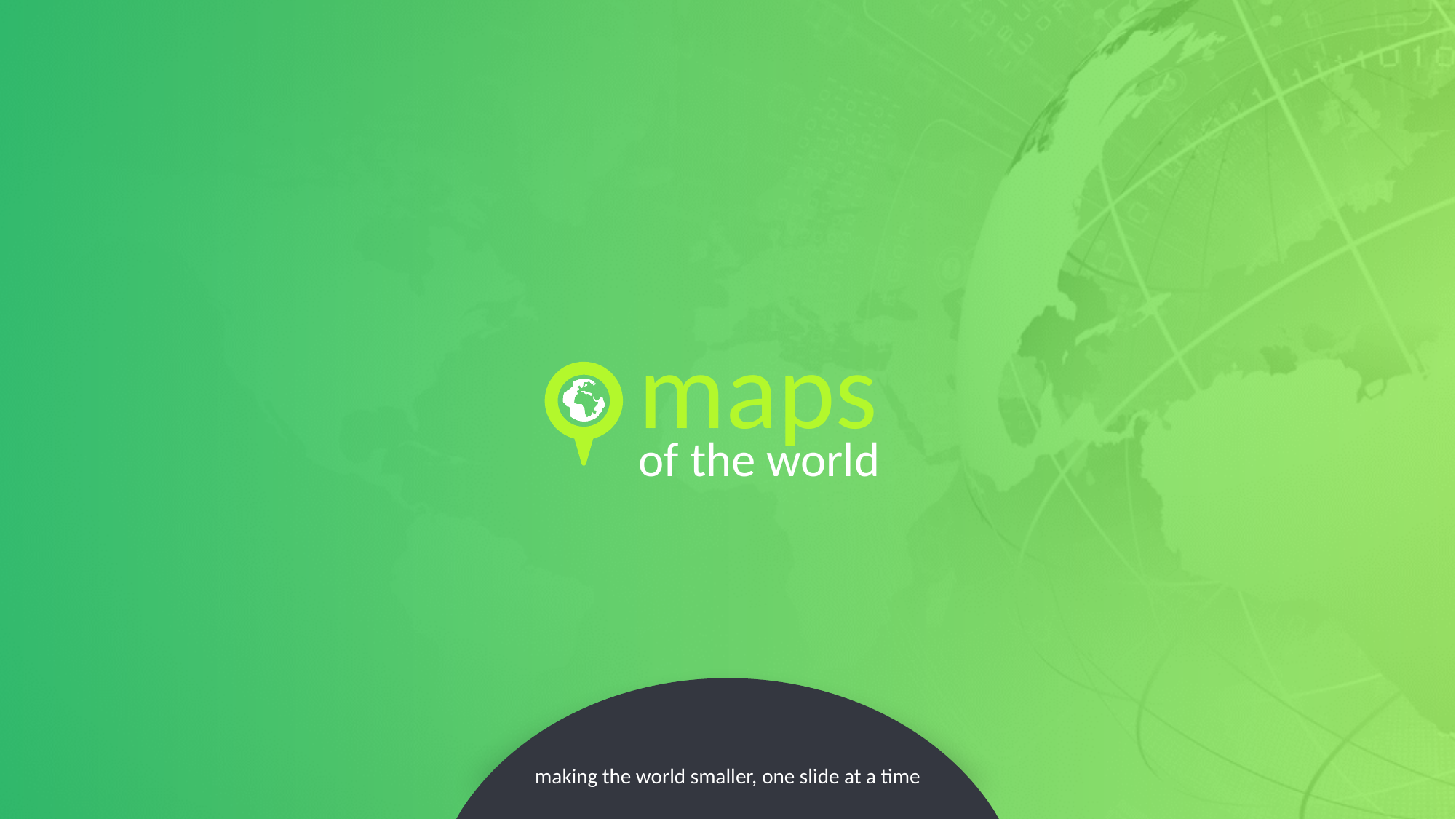

maps
of the world

making the world smaller, one slide at a time